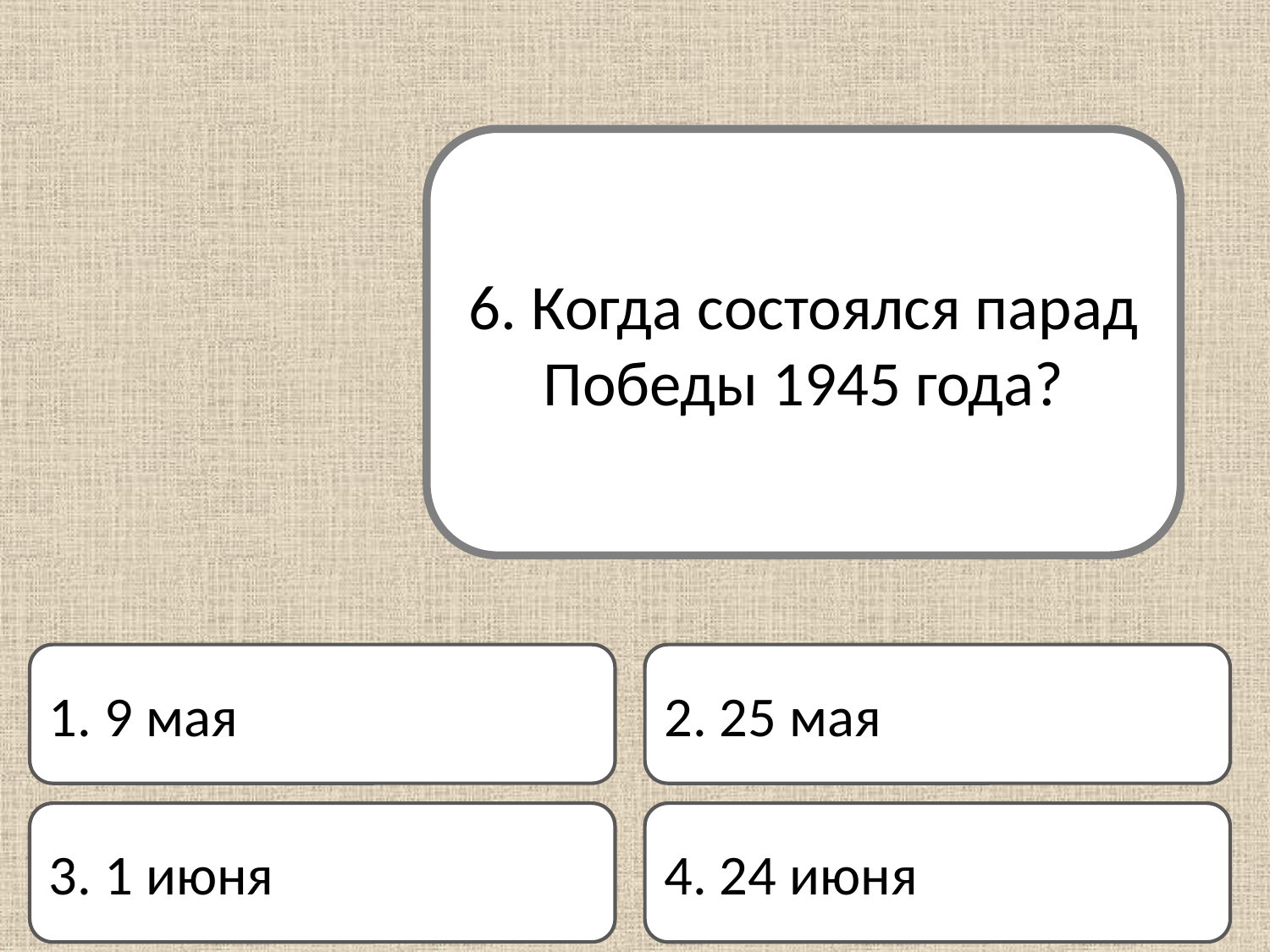

6. Когда состоялся парад Победы 1945 года?
1. 9 мая
2. 25 мая
3. 1 июня
4. 24 июня